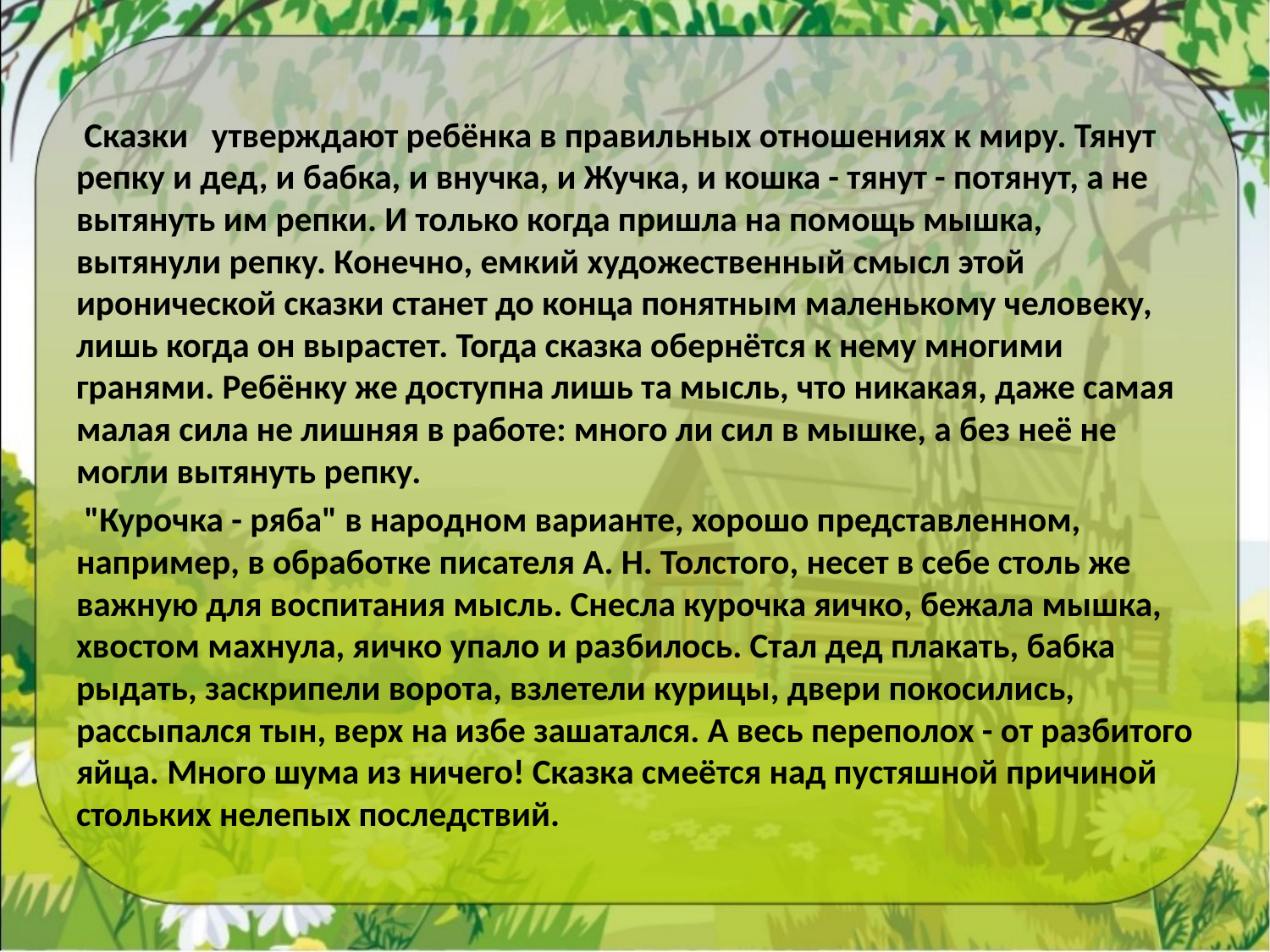

Сказки   утверждают ребёнка в правильных отношениях к миру. Тянут репку и дед, и бабка, и внучка, и Жучка, и кошка - тянут - потянут, а не вытянуть им репки. И только когда пришла на помощь мышка, вытянули репку. Конечно, емкий художественный смысл этой иронической сказки станет до конца понятным маленькому человеку, лишь когда он вырастет. Тогда сказка обернётся к нему многими гранями. Ребёнку же доступна лишь та мысль, что никакая, даже самая малая сила не лишняя в работе: много ли сил в мышке, а без неё не могли вытянуть репку.
 "Курочка - ряба" в народном варианте, хорошо представленном, например, в обработке писателя А. Н. Толстого, несет в себе столь же важную для воспитания мысль. Снесла курочка яичко, бежала мышка, хвостом махнула, яичко упало и разбилось. Стал дед плакать, бабка рыдать, заскрипели ворота, взлетели курицы, двери покосились, рассыпался тын, верх на избе зашатался. А весь переполох - от разбитого яйца. Много шума из ничего! Сказка смеётся над пустяшной причиной стольких нелепых последствий.